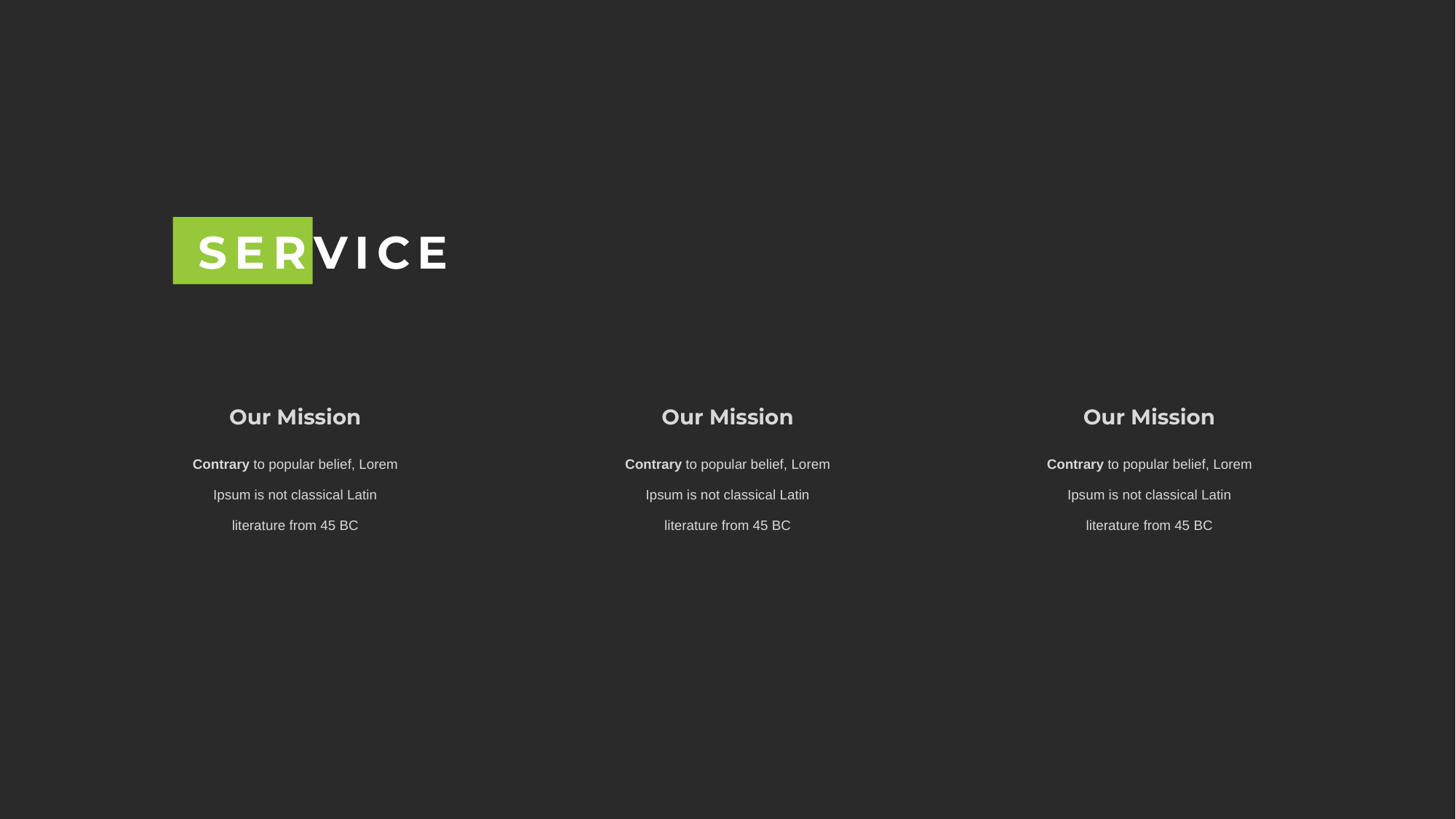

SERVICE
Our Mission
Contrary to popular belief, Lorem Ipsum is not classical Latin literature from 45 BC
Our Mission
Contrary to popular belief, Lorem Ipsum is not classical Latin literature from 45 BC
Our Mission
Contrary to popular belief, Lorem Ipsum is not classical Latin literature from 45 BC